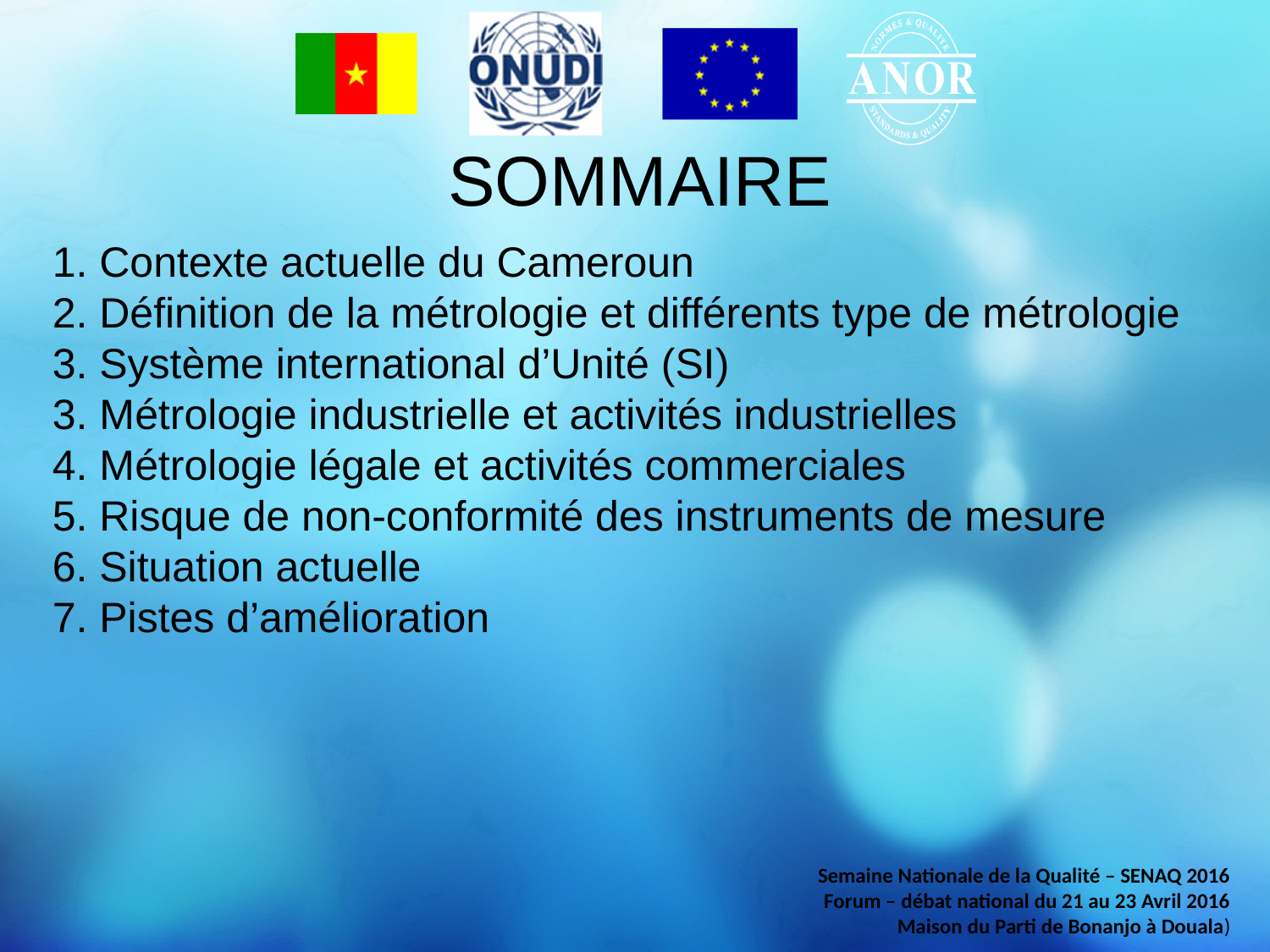

SOMMAIRE
1. Contexte actuelle du Cameroun
2. Définition de la métrologie et différents type de métrologie
3. Système international d’Unité (SI)
3. Métrologie industrielle et activités industrielles
4. Métrologie légale et activités commerciales
5. Risque de non-conformité des instruments de mesure
6. Situation actuelle
7. Pistes d’amélioration

Semaine Nationale de la Qualité – SENAQ 2016
Forum – débat national du 21 au 23 Avril 2016
Maison du Parti de Bonanjo à Douala)